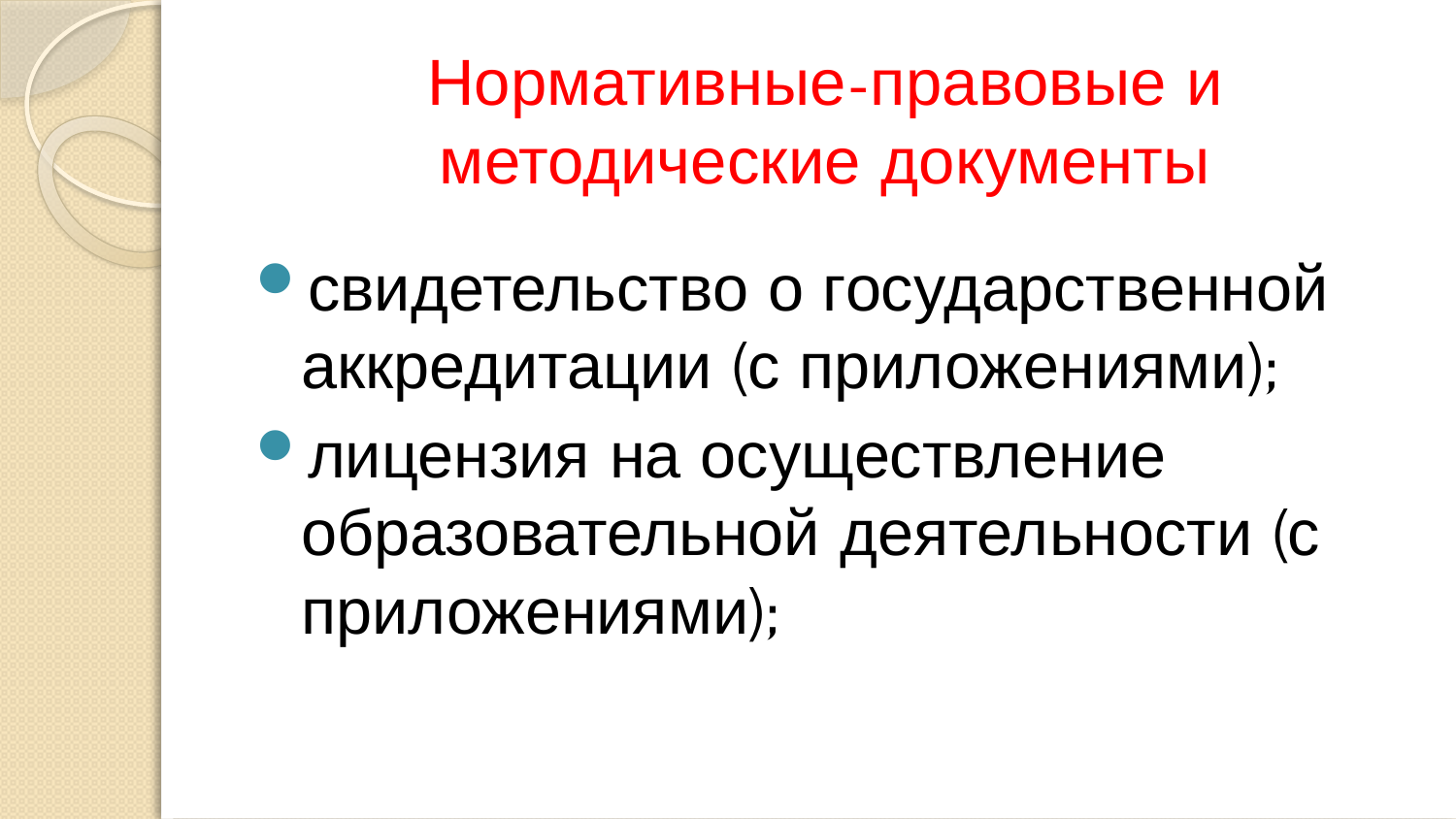

# Нормативные-правовые и методические документы
свидетельство о государственной аккредитации (с приложениями);
лицензия на осуществление образовательной деятельности (с приложениями);